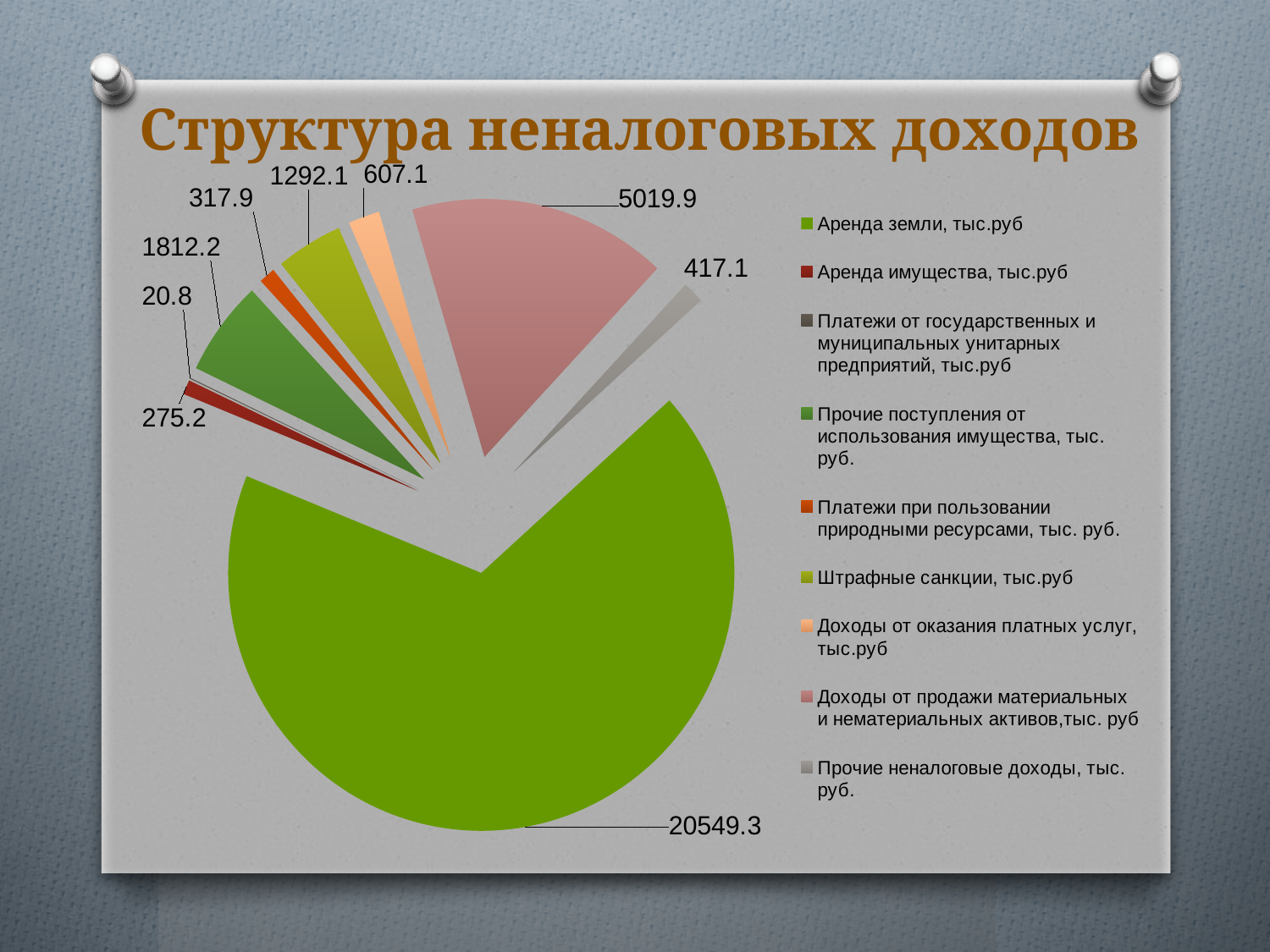

Структура неналоговых доходов

### Chart:

| Category | Столбец1 |
|---|---|
| Аренда земли, тыс.руб | 20549.3 |
| Аренда имущества, тыс.руб | 275.2 |
| Платежи от государственных и муниципальных унитарных предприятий, тыс.руб | 20.8 |
| Прочие поступления от использования имущества, тыс. руб. | 1812.2 |
| Платежи при пользовании природными ресурсами, тыс. руб. | 317.9 |
| Штрафные санкции, тыс.руб | 1292.1 |
| Доходы от оказания платных услуг, тыс.руб | 607.1 |
| Доходы от продажи материальных и нематериальных активов,тыс. руб | 5019.9 |
| Прочие неналоговые доходы, тыс. руб. | 417.1 |